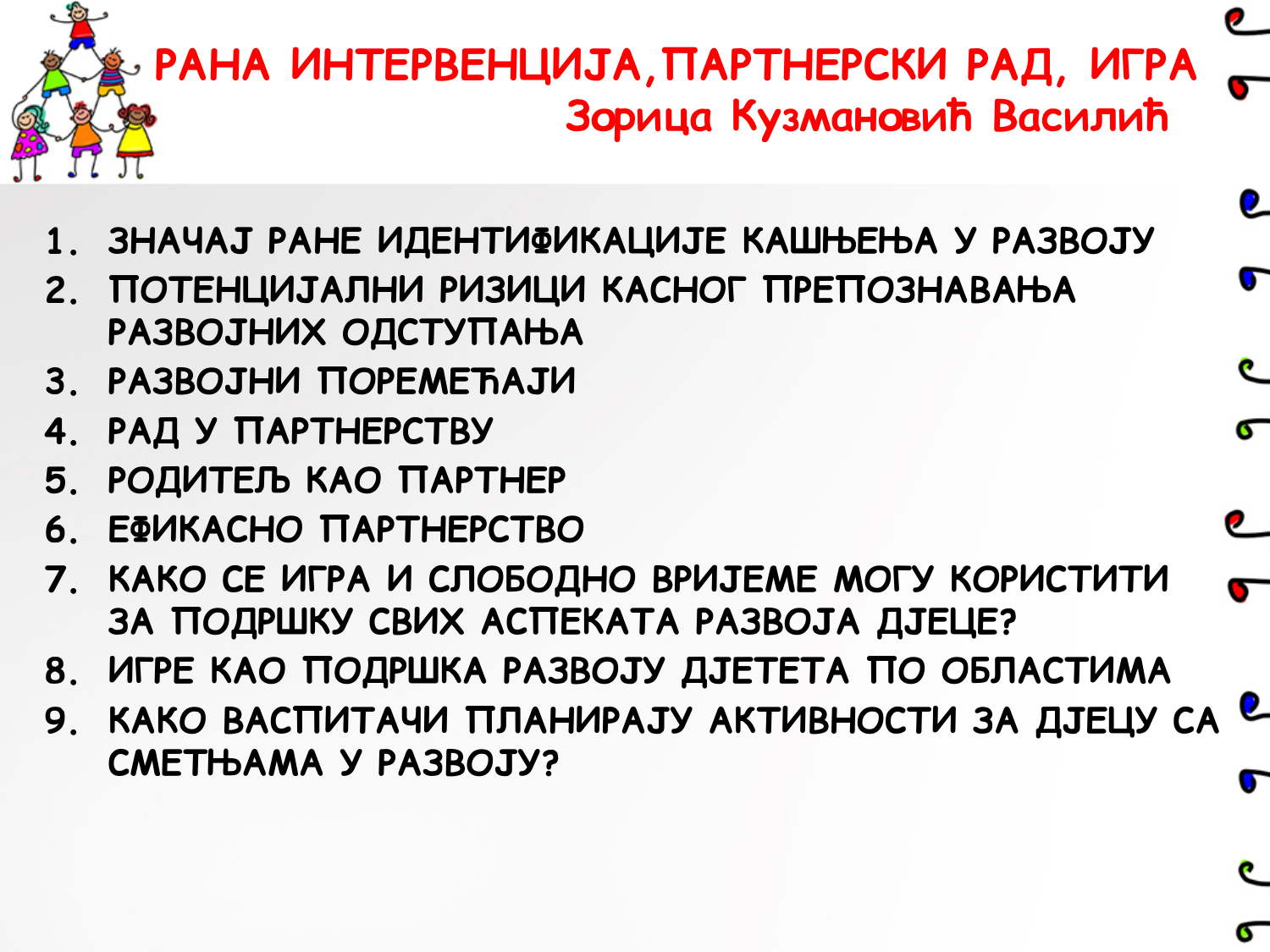

# РАНА ИНТЕРВЕНЦИЈА,ПАРТНЕРСКИ РАД, ИГРА Зорица Кузмановић Василић
ЗНАЧАЈ РАНЕ ИДЕНТИФИКАЦИЈЕ КАШЊЕЊА У РАЗВОЈУ
ПОТЕНЦИЈАЛНИ РИЗИЦИ КАСНОГ ПРЕПОЗНАВАЊА РАЗВОЈНИХ ОДСТУПАЊА
РАЗВОЈНИ ПОРЕМЕЋАЈИ
РАД У ПАРТНЕРСТВУ
РОДИТЕЉ КАО ПАРТНЕР
ЕФИКАСНО ПАРТНЕРСТВО
КАКО СЕ ИГРА И СЛОБОДНО ВРИЈЕМЕ МОГУ КОРИСТИТИ ЗА ПОДРШКУ СВИХ АСПЕКАТА РАЗВОЈА ДЈЕЦЕ?
ИГРЕ КАО ПОДРШКА РАЗВОЈУ ДЈЕТЕТА ПО ОБЛАСТИМА
КАКО ВАСПИТАЧИ ПЛАНИРАЈУ АКТИВНОСТИ ЗА ДЈЕЦУ СА СМЕТЊАМА У РАЗВОЈУ?